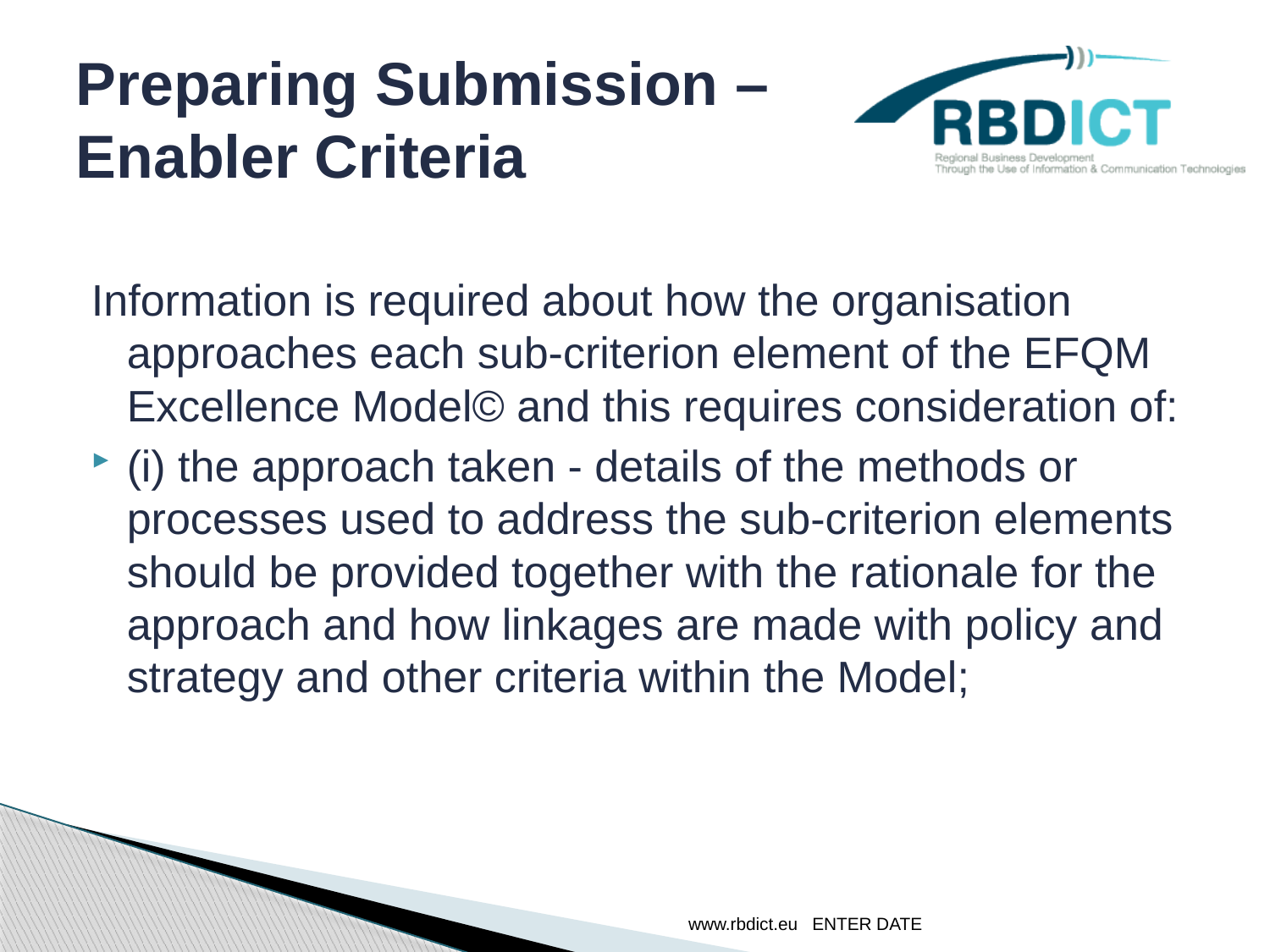

# Preparing Submission – Enabler Criteria

Information is required about how the organisation approaches each sub-criterion element of the EFQM Excellence Model© and this requires consideration of:
(i) the approach taken - details of the methods or processes used to address the sub-criterion elements should be provided together with the rationale for the approach and how linkages are made with policy and strategy and other criteria within the Model;
www.rbdict.eu   ENTER DATE